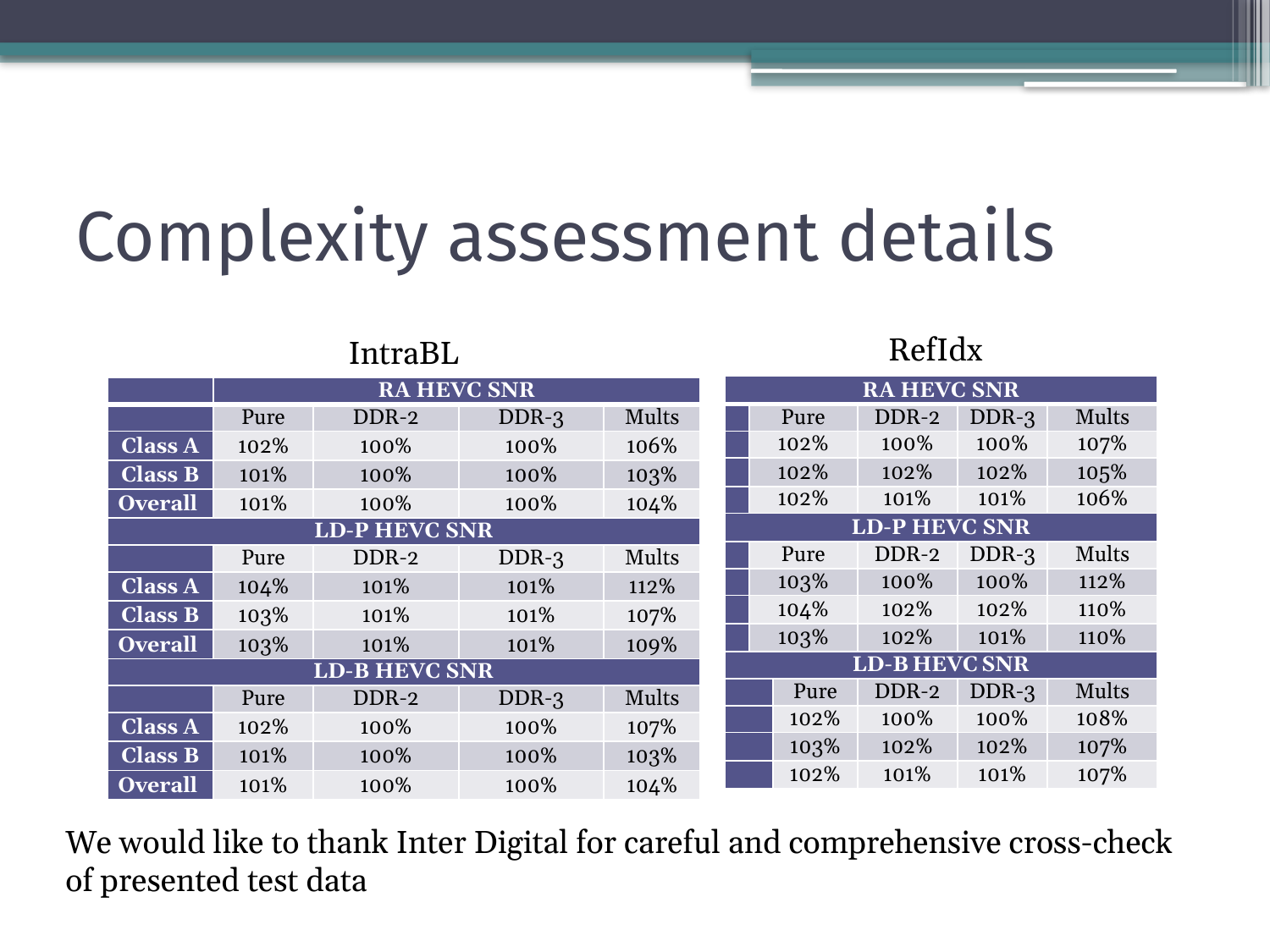

# Complexity assessment details
RefIdx
IntraBL
| RA HEVC SNR |  |  |  |  |  |
| --- | --- | --- | --- | --- | --- |
|  | Pure |  | DDR-2 | DDR-3 | Mults |
|  | 102% |  | 100% | 100% | 107% |
|  | 102% |  | 102% | 102% | 105% |
|  | 102% |  | 101% | 101% | 106% |
| LD-P HEVC SNR |  |  |  |  |  |
|  | Pure |  | DDR-2 | DDR-3 | Mults |
|  | 103% |  | 100% | 100% | 112% |
|  | 104% |  | 102% | 102% | 110% |
|  | 103% |  | 102% | 101% | 110% |
| LD-B HEVC SNR |  |  |  |  |  |
|  |  | Pure | DDR-2 | DDR-3 | Mults |
|  |  | 102% | 100% | 100% | 108% |
|  |  | 103% | 102% | 102% | 107% |
|  |  | 102% | 101% | 101% | 107% |
|  | RA HEVC SNR |  |  |  |
| --- | --- | --- | --- | --- |
|  | Pure | DDR-2 | DDR-3 | Mults |
| Class A | 102% | 100% | 100% | 106% |
| Class B | 101% | 100% | 100% | 103% |
| Overall | 101% | 100% | 100% | 104% |
| LD-P HEVC SNR |  |  |  |  |
|  | Pure | DDR-2 | DDR-3 | Mults |
| Class A | 104% | 101% | 101% | 112% |
| Class B | 103% | 101% | 101% | 107% |
| Overall | 103% | 101% | 101% | 109% |
| LD-B HEVC SNR |  |  |  |  |
|  | Pure | DDR-2 | DDR-3 | Mults |
| Class A | 102% | 100% | 100% | 107% |
| Class B | 101% | 100% | 100% | 103% |
| Overall | 101% | 100% | 100% | 104% |
We would like to thank Inter Digital for careful and comprehensive cross-check of presented test data